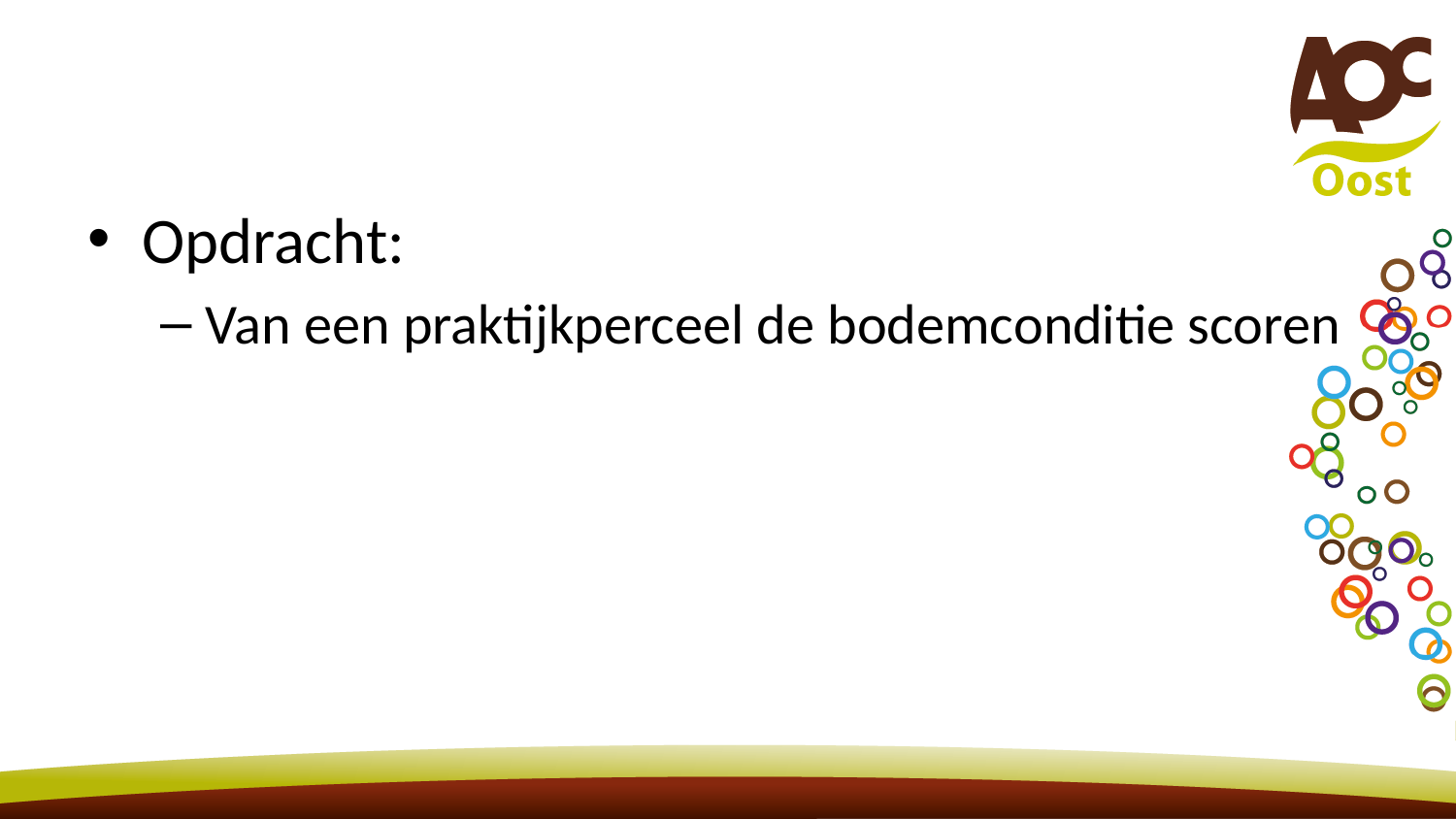

#
Opdracht:
Van een praktijkperceel de bodemconditie scoren